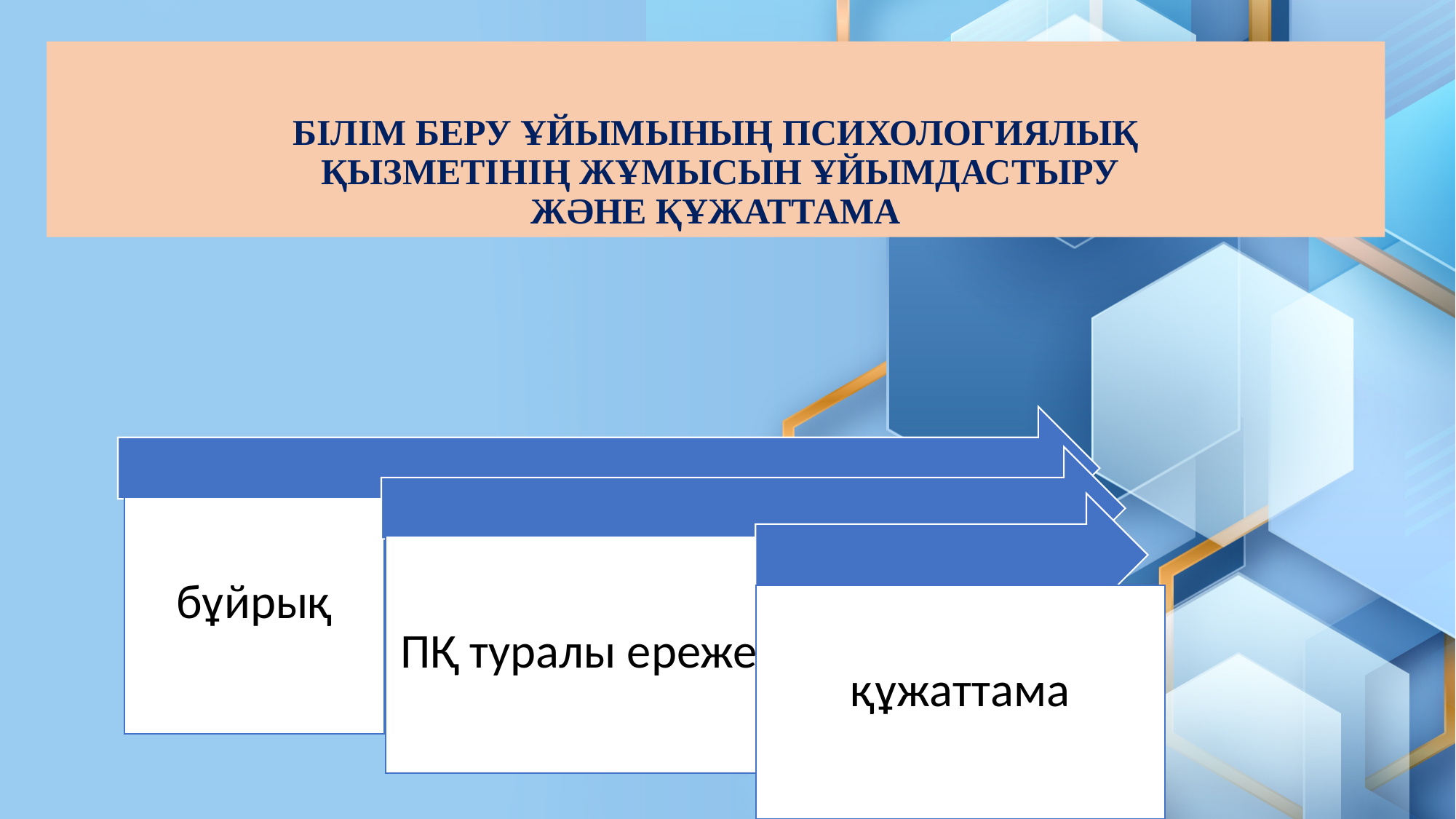

# БІЛІМ БЕРУ ҰЙЫМЫНЫҢ ПСИХОЛОГИЯЛЫҚ ҚЫЗМЕТІНІҢ ЖҰМЫСЫН ҰЙЫМДАСТЫРУ ЖӘНЕ ҚҰЖАТТАМА

бұйрық

ПҚ туралы ереже

құжаттама